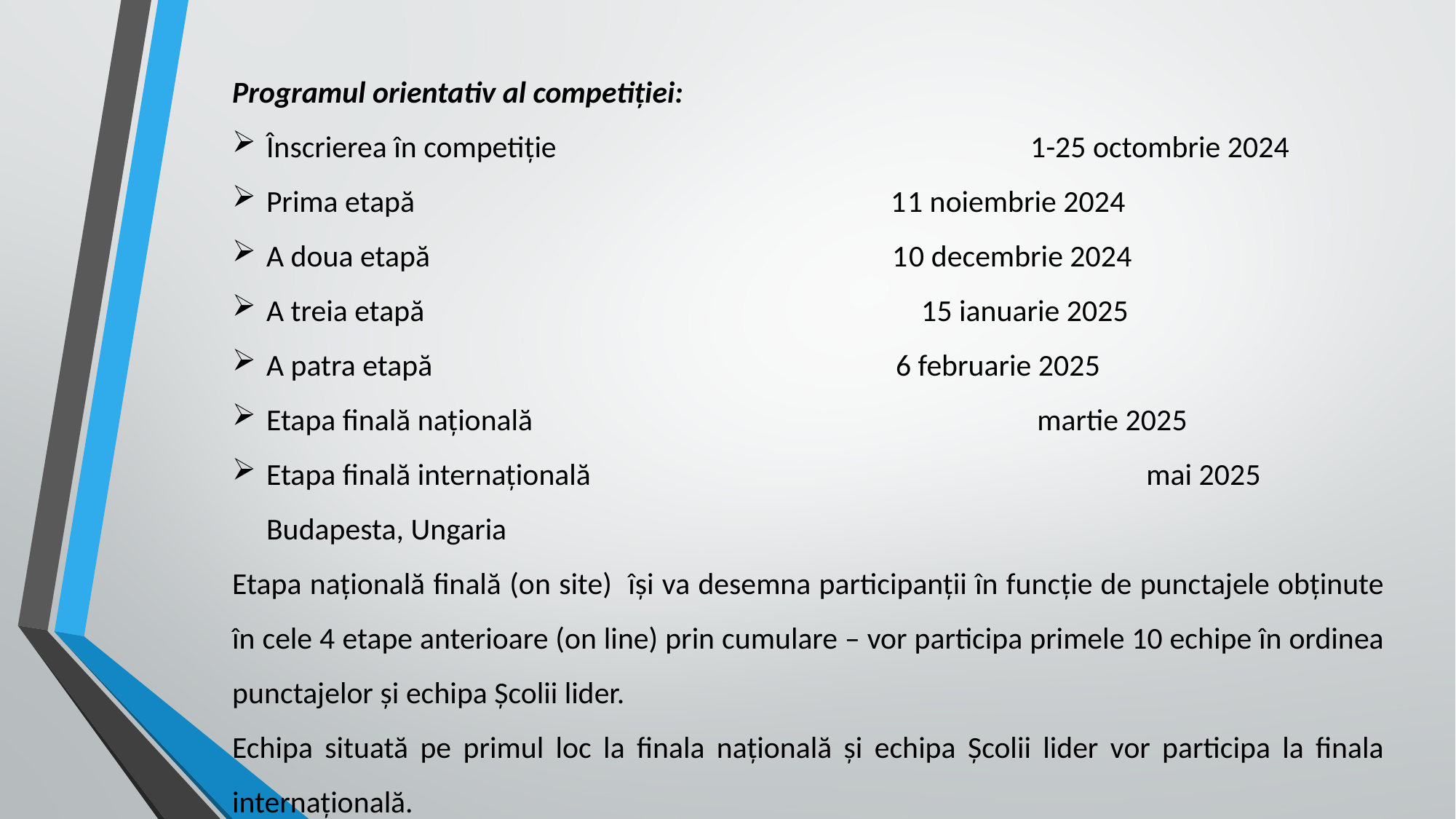

Programul orientativ al competiției:
Înscrierea în competiție                                       		1-25 octombrie 2024
Prima etapă                                                                     11 noiembrie 2024
A doua etapă                                                                   10 decembrie 2024
A treia etapă                                                              	15 ianuarie 2025
A patra etapă                                                                   6 februarie 2025
Etapa finală națională                                           		 martie 2025
Etapa finală internațională 		                    		 mai 2025 Budapesta, Ungaria
Etapa națională finală (on site)  își va desemna participanții în funcție de punctajele obținute în cele 4 etape anterioare (on line) prin cumulare – vor participa primele 10 echipe în ordinea punctajelor și echipa Școlii lider.
Echipa situată pe primul loc la finala națională și echipa Școlii lider vor participa la finala internațională.